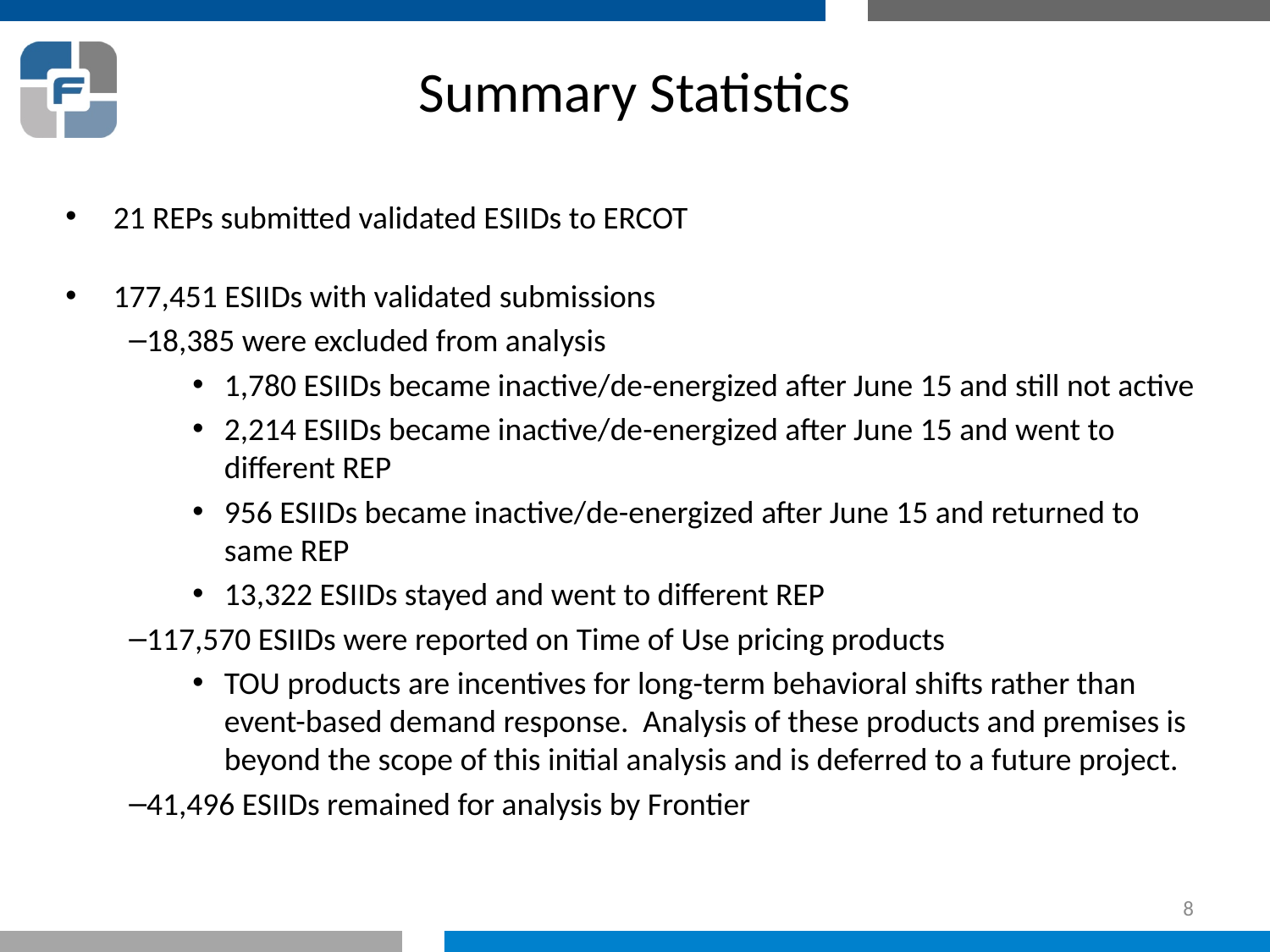

# Summary Statistics
21 REPs submitted validated ESIIDs to ERCOT

177,451 ESIIDs with validated submissions
18,385 were excluded from analysis
1,780 ESIIDs became inactive/de-energized after June 15 and still not active
2,214 ESIIDs became inactive/de-energized after June 15 and went to different REP
956 ESIIDs became inactive/de-energized after June 15 and returned to same REP
13,322 ESIIDs stayed and went to different REP
117,570 ESIIDs were reported on Time of Use pricing products
TOU products are incentives for long-term behavioral shifts rather than event-based demand response.  Analysis of these products and premises is beyond the scope of this initial analysis and is deferred to a future project.
41,496 ESIIDs remained for analysis by Frontier

8